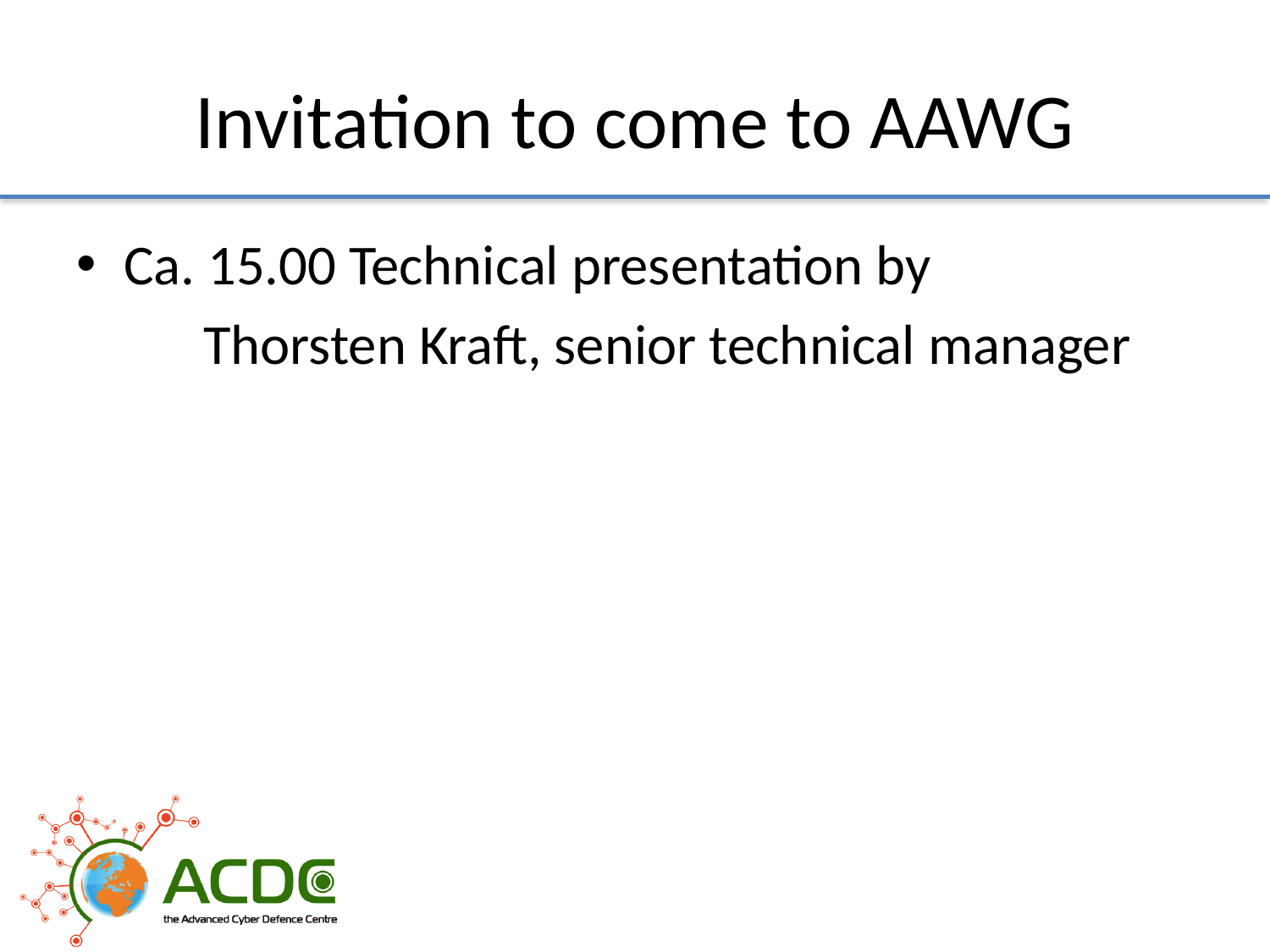

# Invitation to come to AAWG
Ca. 15.00 Technical presentation by
	Thorsten Kraft, senior technical manager